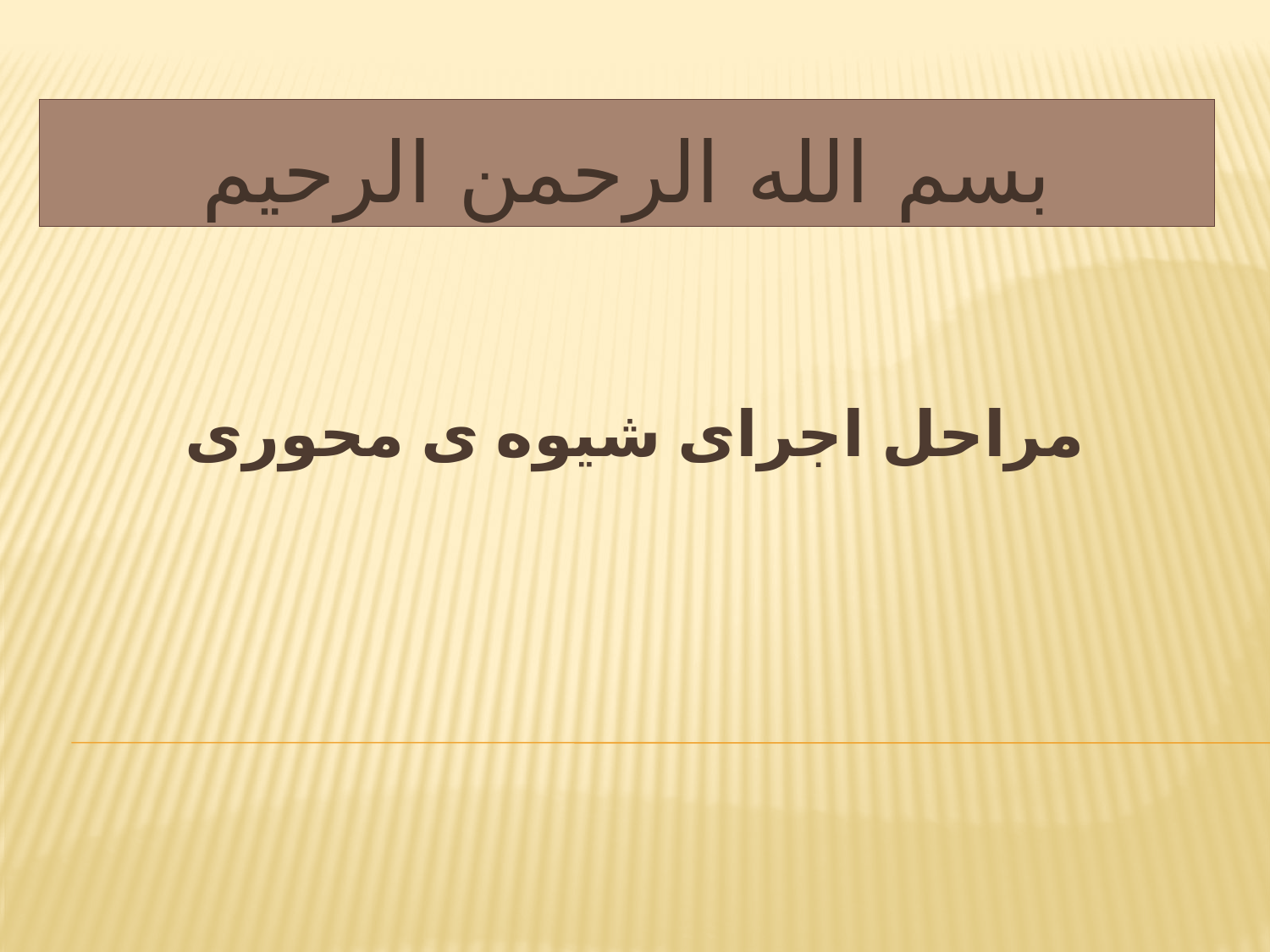

بسم الله الرحمن الرحیم
# مراحل اجرای شیوه ی محوری